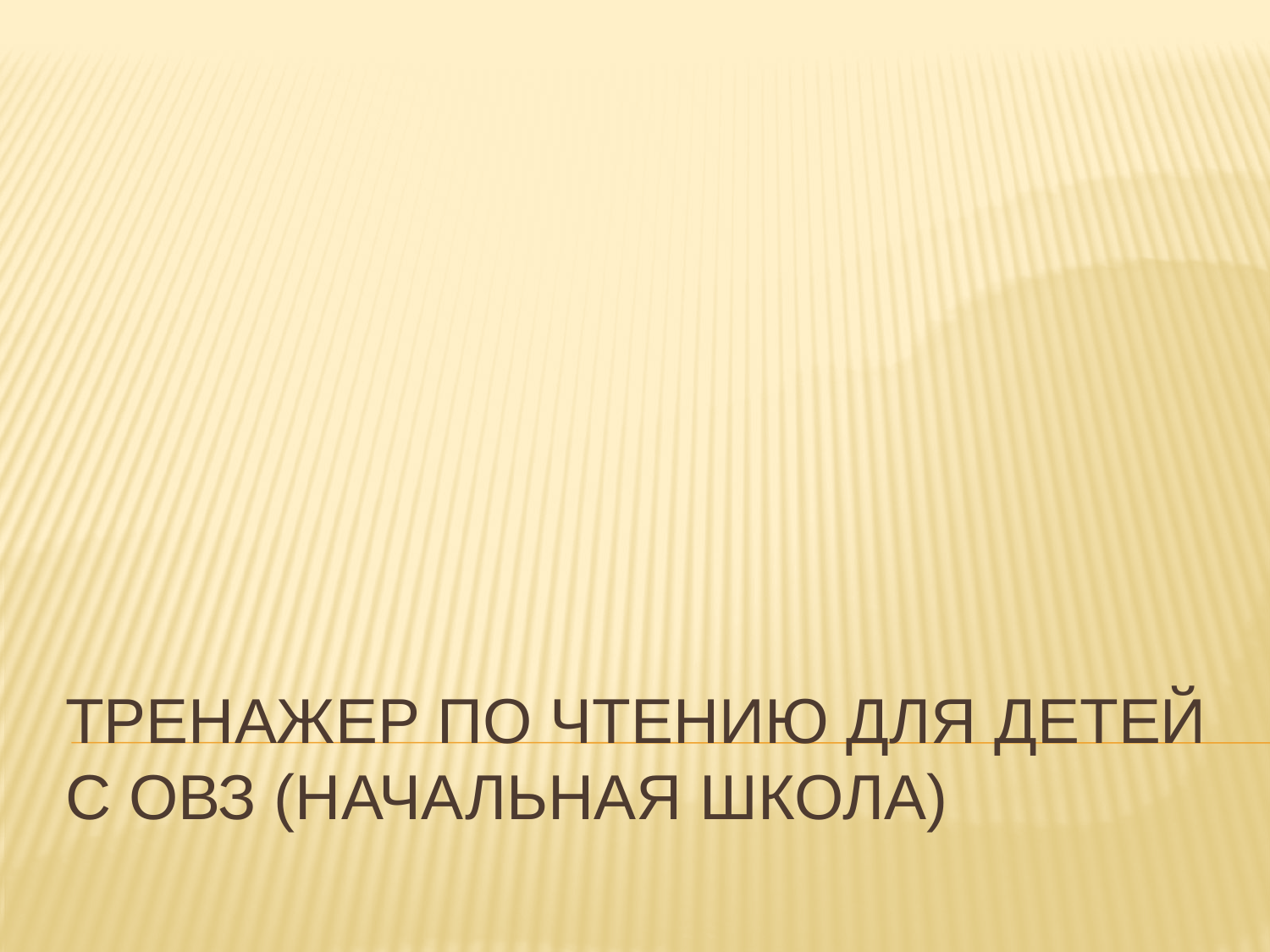

# Тренажер по чтению для детей с ОВЗ (начальная школа)